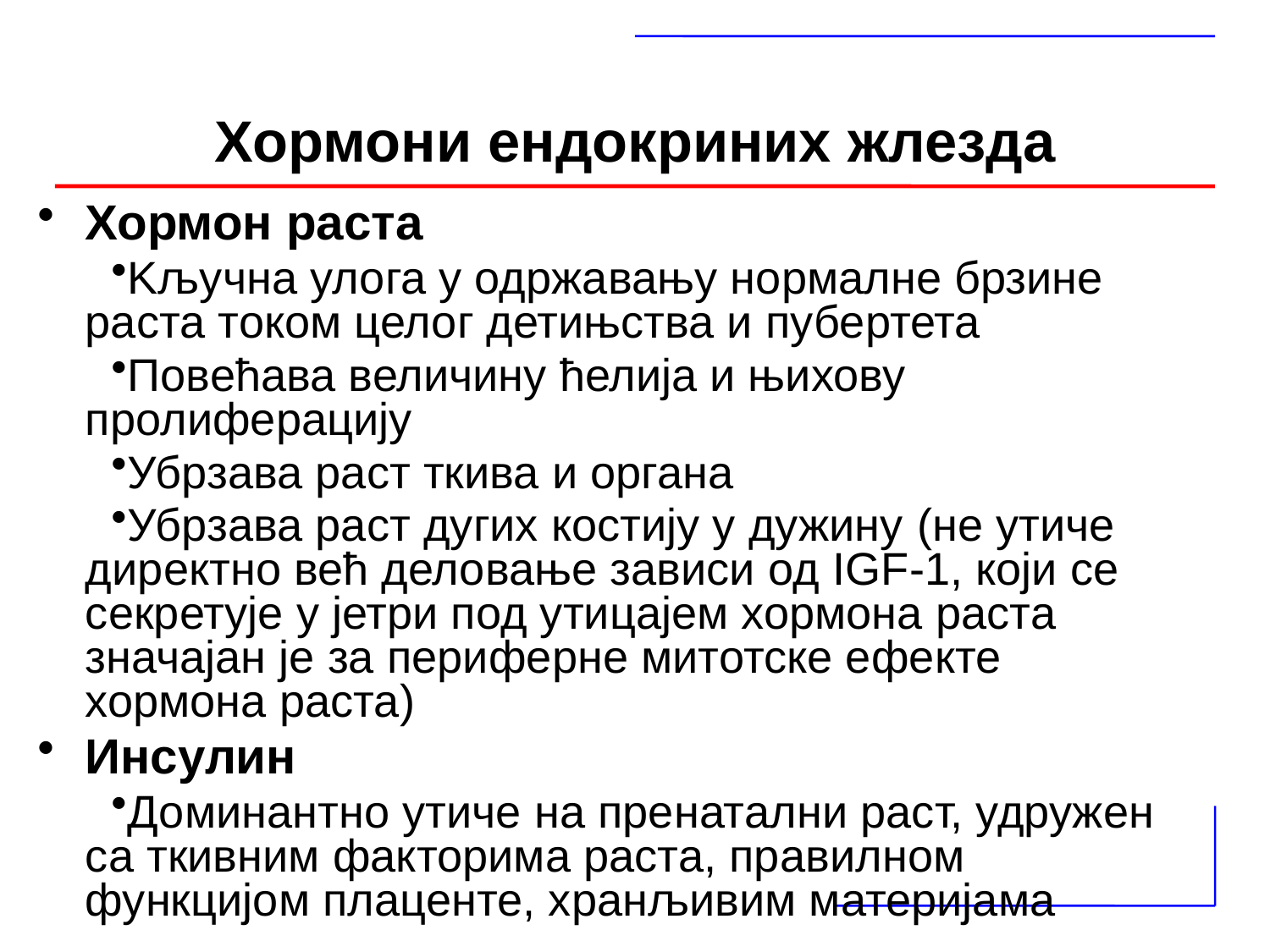

# Хормони ендокриних жлезда
Хормон раста
Kључна улога у одржавању нормалне брзине раста током целог детињства и пубертета
Повећава величину ћелија и њихову пролиферацију
Убрзава раст ткива и органа
Убрзава раст дугих костију у дужину (не утиче директно већ деловање зависи од IGF-1, који се секретује у јетри под утицајем хормона раста значајан је за периферне митотске ефекте хормона раста)
Инсулин
Доминантно утиче на пренатални раст, удружен са ткивним факторима раста, правилном функцијом плаценте, хранљивим материјама